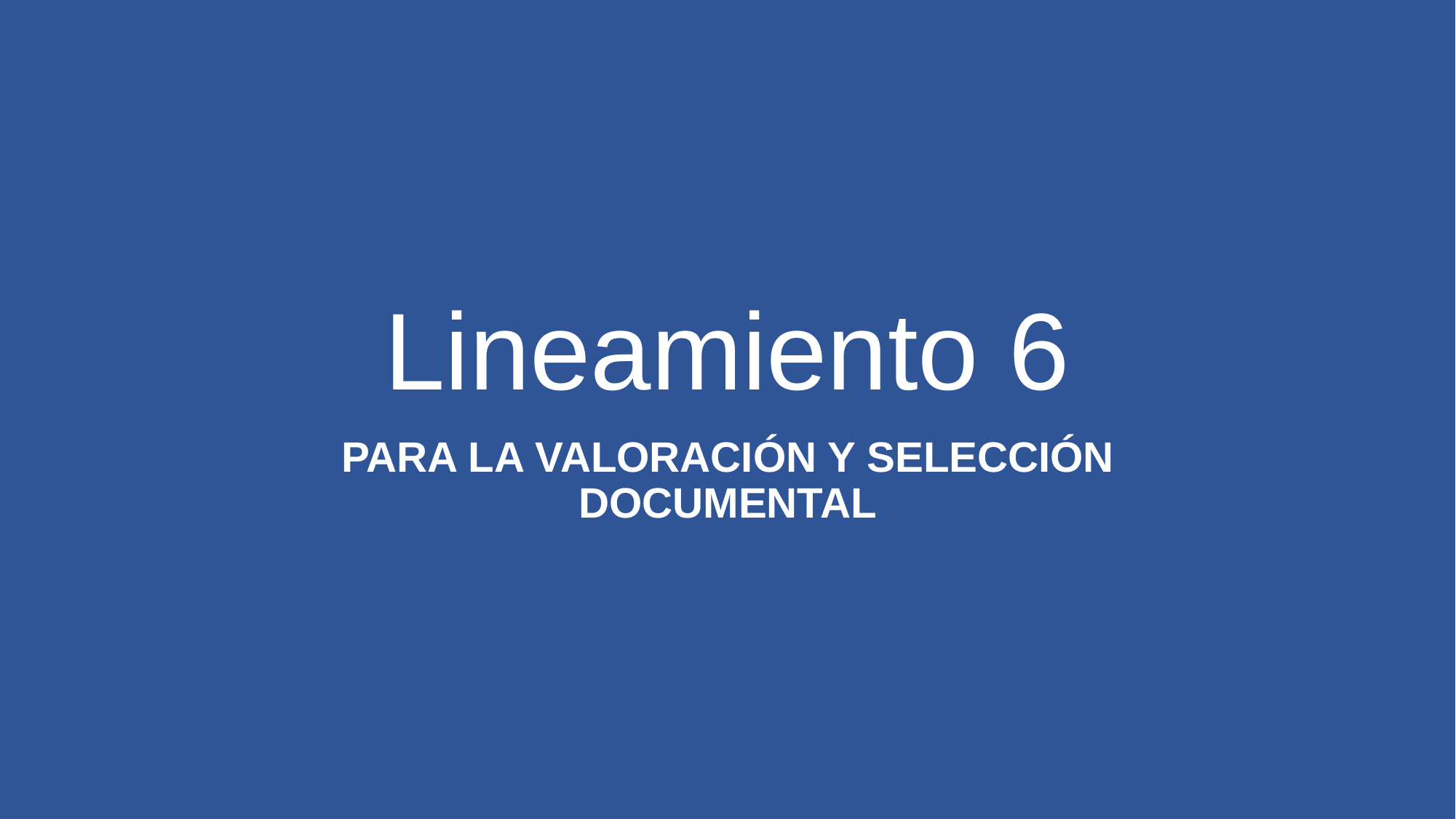

# Lineamiento 6
PARA LA VALORACIÓN Y SELECCIÓN DOCUMENTAL